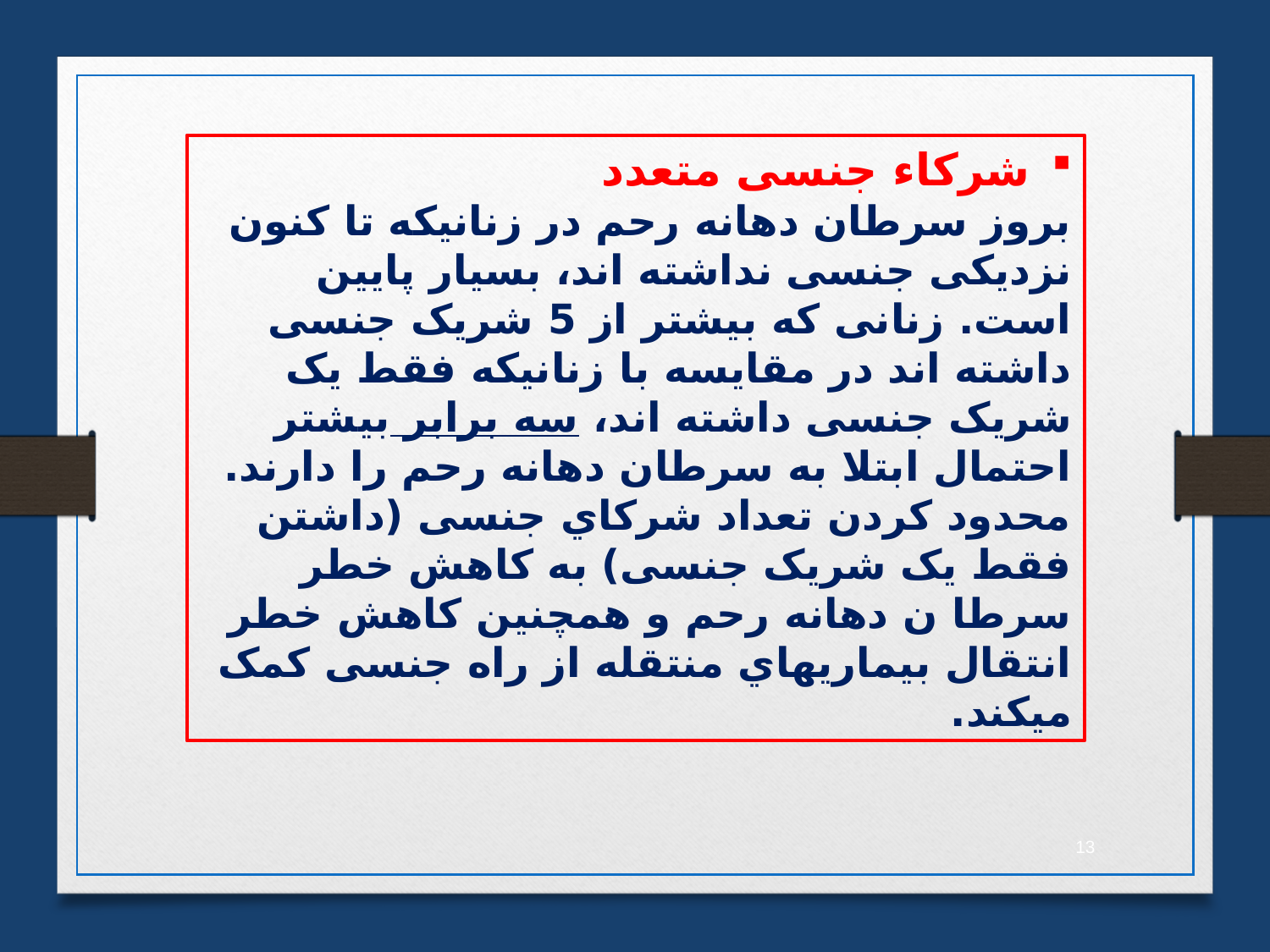

شرکاء جنسی متعدد
بروز سرطان دهانه رحم در زنانیکه تا کنون نزدیکی جنسی نداشته اند، بسیار پایین است. زنانی که بیشتر از 5 شریک جنسی داشته اند در مقایسه با زنانیکه فقط یک شریک جنسی داشته اند، سه برابر بیشتر احتمال ابتلا به سرطان دهانه رحم را دارند. محدود کردن تعداد شرکاي جنسی (داشتن فقط یک شریک جنسی) به کاهش خطر سرطا ن دهانه رحم و همچنین کاهش خطر انتقال بیماريهاي منتقله از راه جنسی کمک میکند.
13